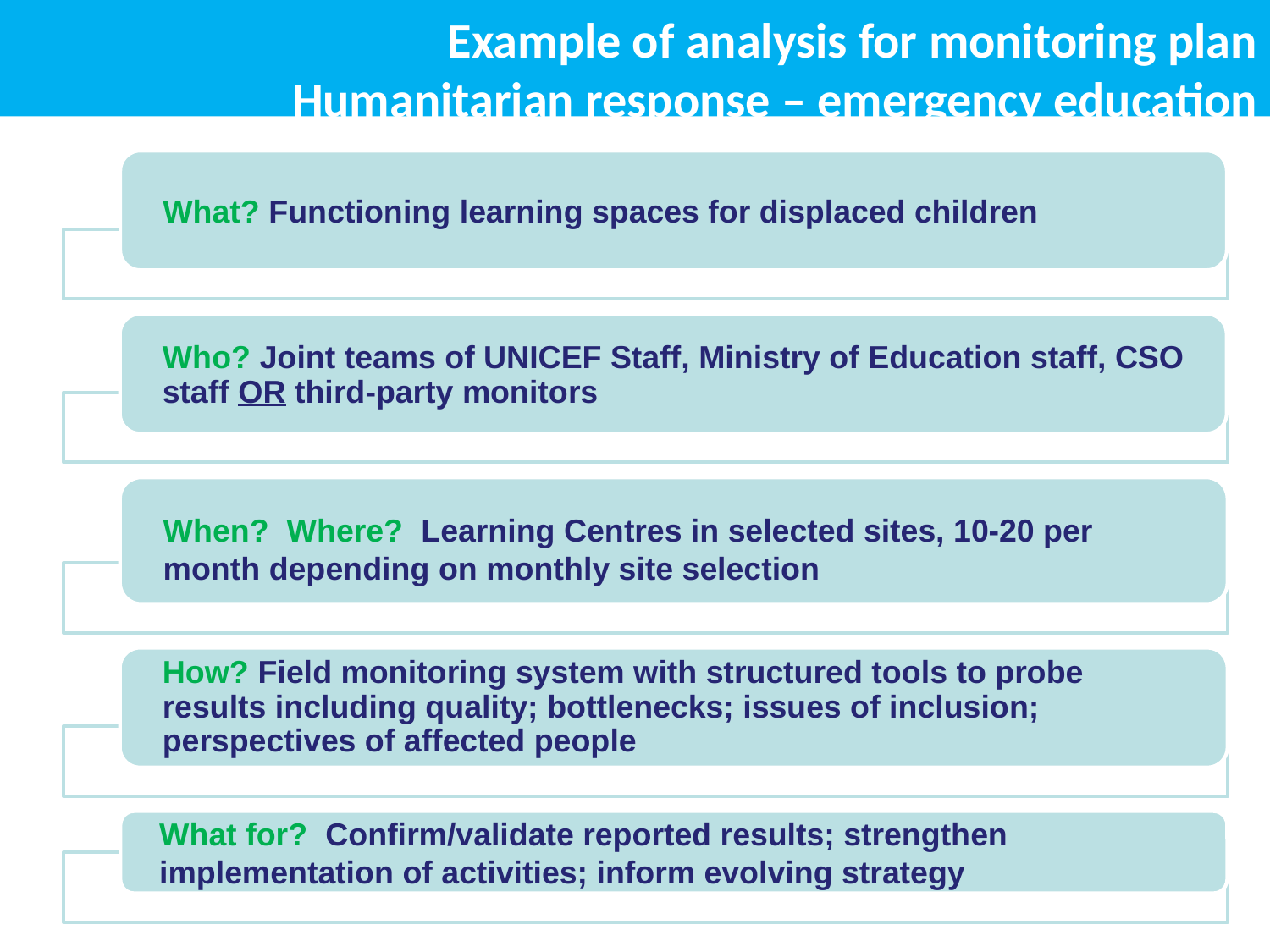

# Example of analysis for monitoring plan Humanitarian response – emergency education

What? Functioning learning spaces for displaced children

Who? Joint teams of UNICEF Staff, Ministry of Education staff, CSO staff OR third-party monitors

When?  Where?  Learning Centres in selected sites, 10-20 per month depending on monthly site selection

How? Field monitoring system with structured tools to probe results including quality; bottlenecks; issues of inclusion; perspectives of affected people
What for?  Confirm/validate reported results; strengthen implementation of activities; inform evolving strategy